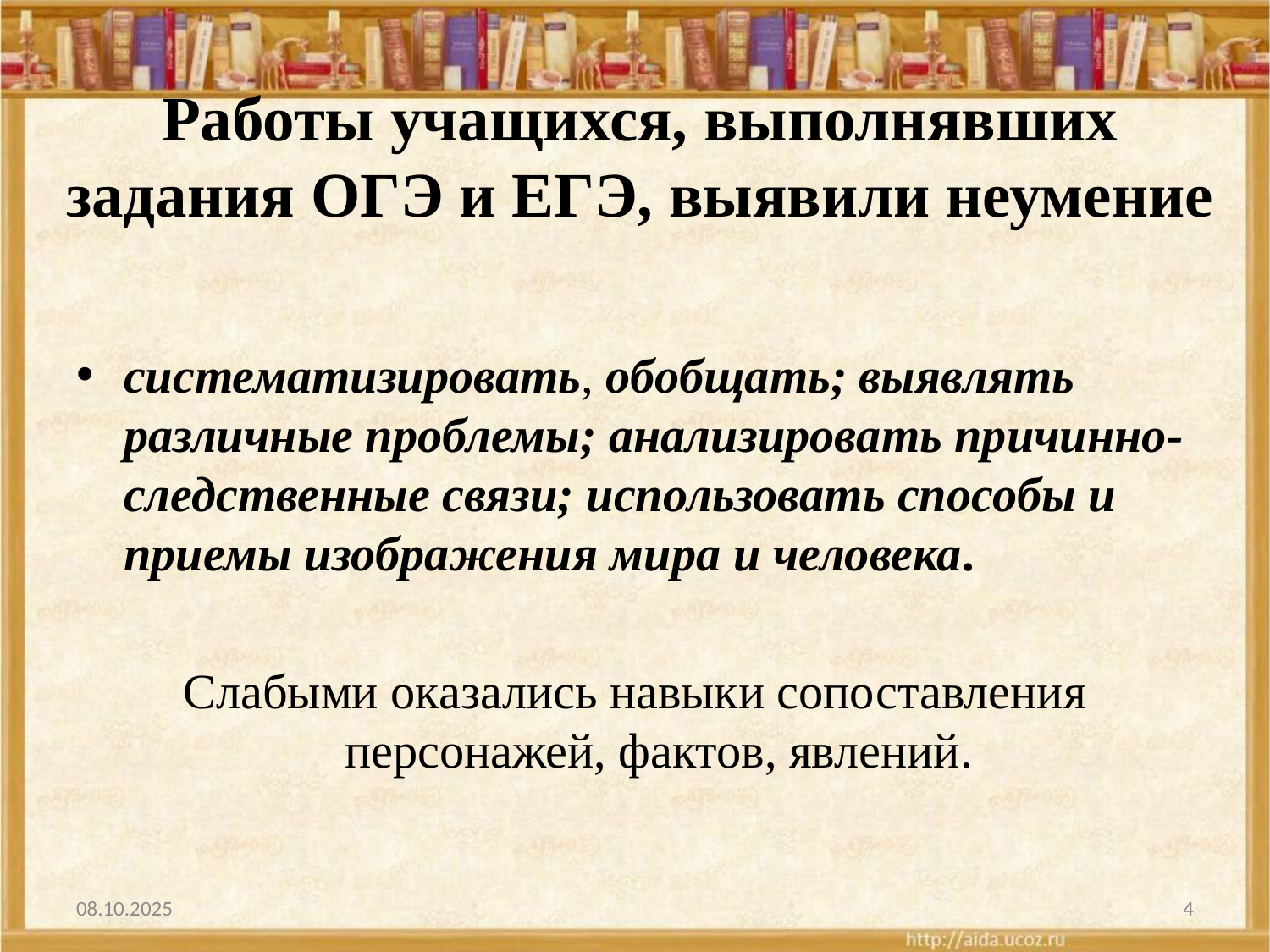

# Работы учащихся, выполнявших задания ОГЭ и ЕГЭ, выявили неумение
систематизировать, обобщать; выявлять различные проблемы; анализировать причинно-следственные связи; использовать способы и приемы изображения мира и человека.

Слабыми оказались навыки сопоставления персонажей, фактов, явлений.

08.10.2025
4